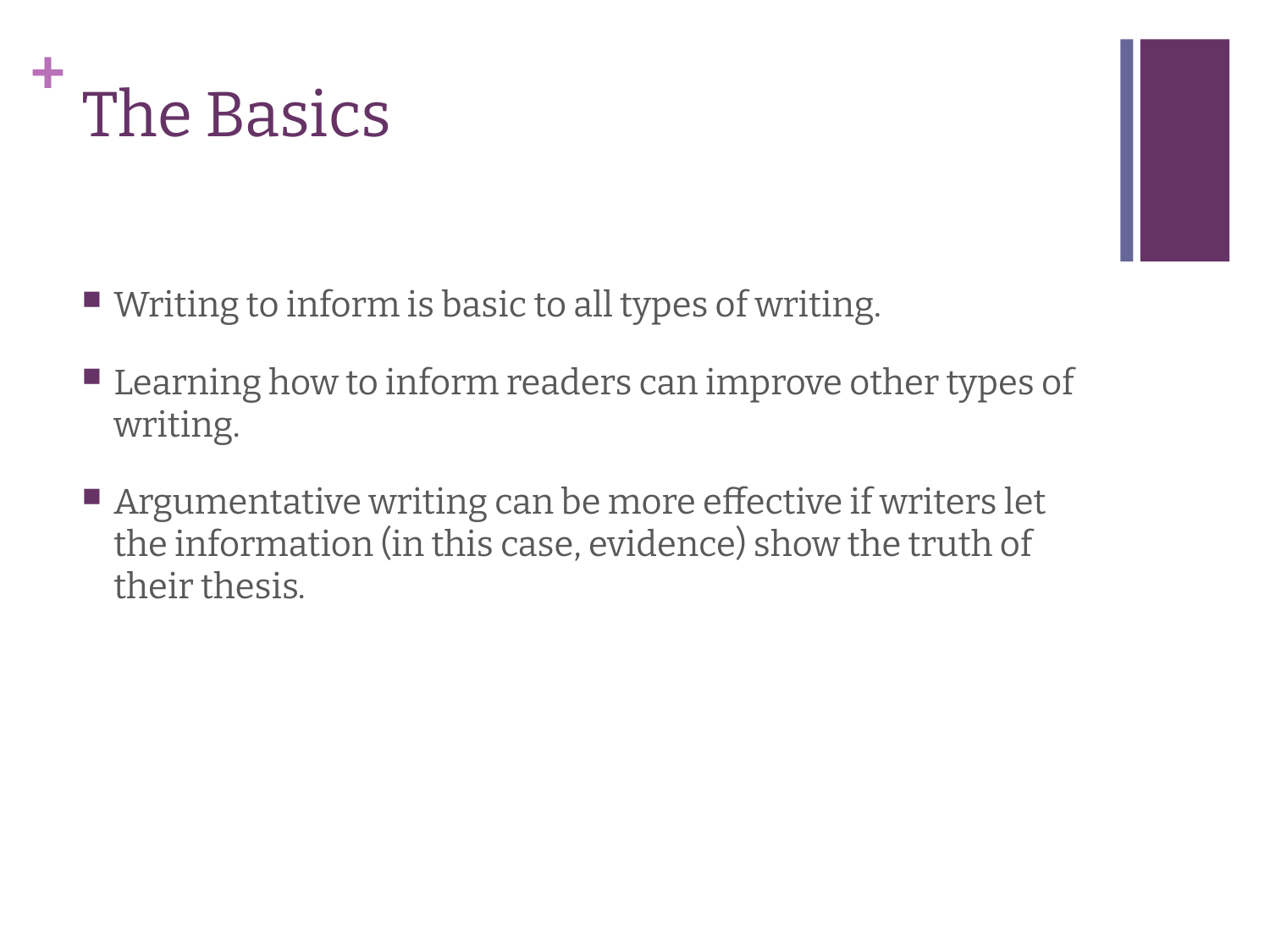

# The Basics
Writing to inform is basic to all types of writing.
Learning how to inform readers can improve other types of writing.
Argumentative writing can be more effective if writers let the information (in this case, evidence) show the truth of their thesis.